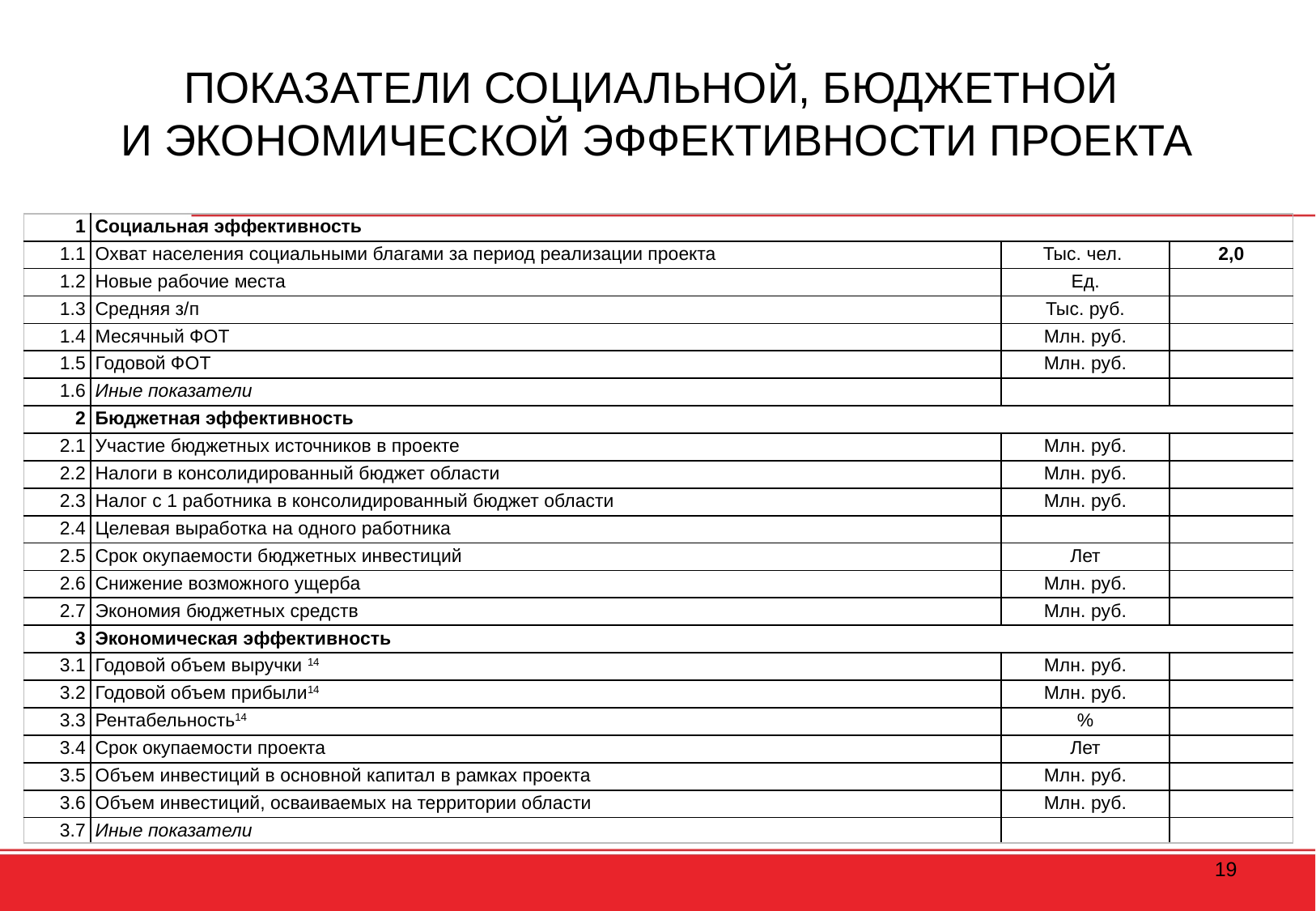

# ПОКАЗАТЕЛИ СОЦИАЛЬНОЙ, БЮДЖЕТНОЙ И ЭКОНОМИЧЕСКОЙ ЭФФЕКТИВНОСТИ ПРОЕКТА
| 1 | Социальная эффективность |  |  |
| --- | --- | --- | --- |
| 1.1 | Охват населения социальными благами за период реализации проекта | Тыс. чел. | 2,0 |
| 1.2 | Новые рабочие места | Ед. |  |
| 1.3 | Средняя з/п | Тыс. руб. |  |
| 1.4 | Месячный ФОТ | Млн. руб. |  |
| 1.5 | Годовой ФОТ | Млн. руб. |  |
| 1.6 | Иные показатели |  |  |
| 2 | Бюджетная эффективность |  |  |
| 2.1 | Участие бюджетных источников в проекте | Млн. руб. |  |
| 2.2 | Налоги в консолидированный бюджет области | Млн. руб. |  |
| 2.3 | Налог с 1 работника в консолидированный бюджет области | Млн. руб. |  |
| 2.4 | Целевая выработка на одного работника |  |  |
| 2.5 | Срок окупаемости бюджетных инвестиций | Лет |  |
| 2.6 | Снижение возможного ущерба | Млн. руб. |  |
| 2.7 | Экономия бюджетных средств | Млн. руб. |  |
| 3 | Экономическая эффективность |  |  |
| 3.1 | Годовой объем выручки 14 | Млн. руб. |  |
| 3.2 | Годовой объем прибыли14 | Млн. руб. |  |
| 3.3 | Рентабельность14 | % |  |
| 3.4 | Срок окупаемости проекта | Лет |  |
| 3.5 | Объем инвестиций в основной капитал в рамках проекта | Млн. руб. |  |
| 3.6 | Объем инвестиций, осваиваемых на территории области | Млн. руб. |  |
| 3.7 | Иные показатели |  |  |
19